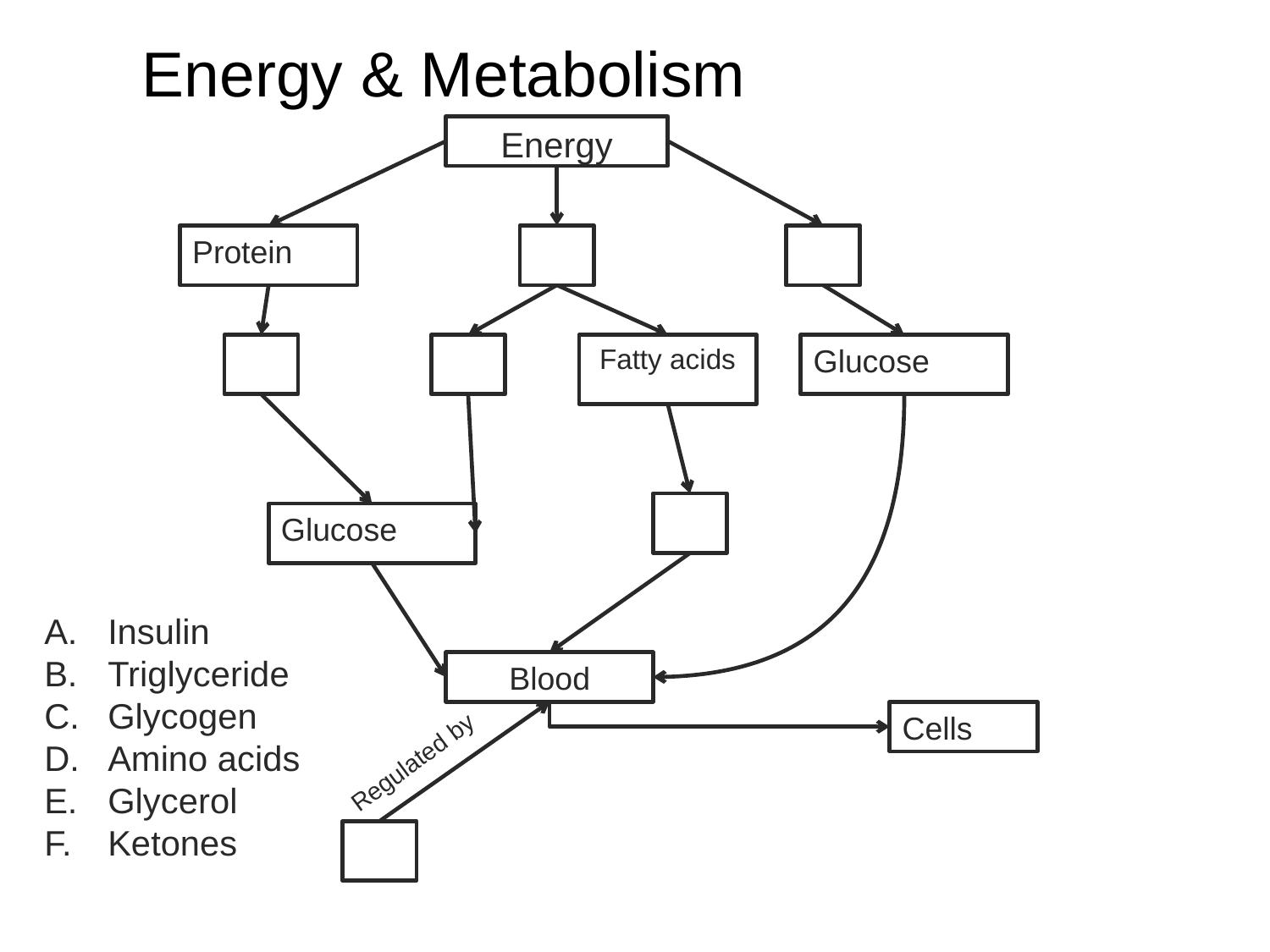

# Energy & Metabolism
Energy
Protein

Fatty acids
Glucose

Glucose
Insulin
Triglyceride
Glycogen
Amino acids
Glycerol
Ketones
Blood
Cells
Regulated by